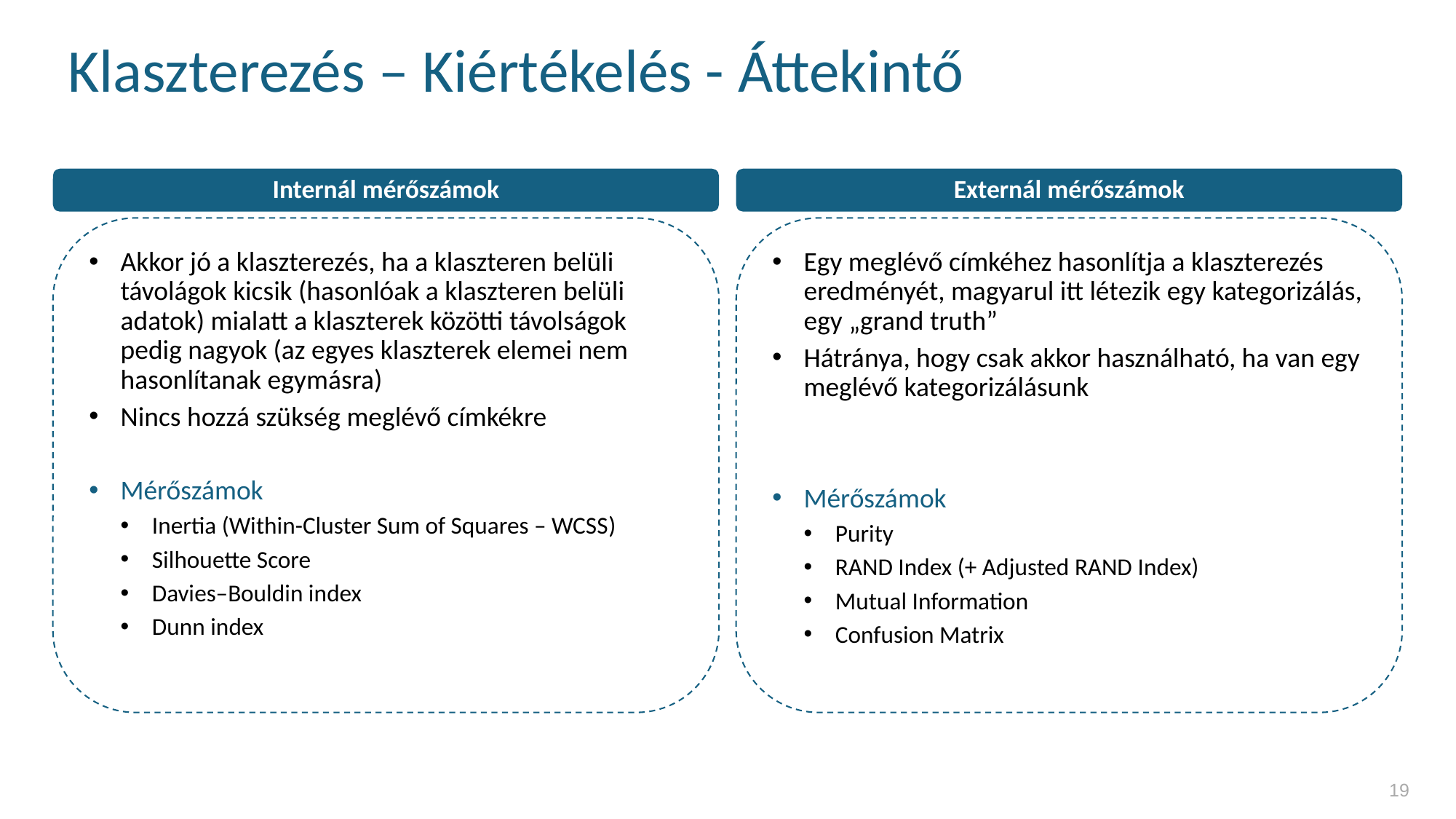

# Klaszterezés – Kiértékelés - Áttekintő
Internál mérőszámok
Akkor jó a klaszterezés, ha a klaszteren belüli távolágok kicsik (hasonlóak a klaszteren belüli adatok) mialatt a klaszterek közötti távolságok pedig nagyok (az egyes klaszterek elemei nem hasonlítanak egymásra)
Nincs hozzá szükség meglévő címkékre

Mérőszámok
Inertia (Within-Cluster Sum of Squares – WCSS)
Silhouette Score
Davies–Bouldin index
Dunn index
Externál mérőszámok
Egy meglévő címkéhez hasonlítja a klaszterezés eredményét, magyarul itt létezik egy kategorizálás, egy „grand truth”
Hátránya, hogy csak akkor használható, ha van egy meglévő kategorizálásunk

Mérőszámok
Purity
RAND Index (+ Adjusted RAND Index)
Mutual Information
Confusion Matrix

19